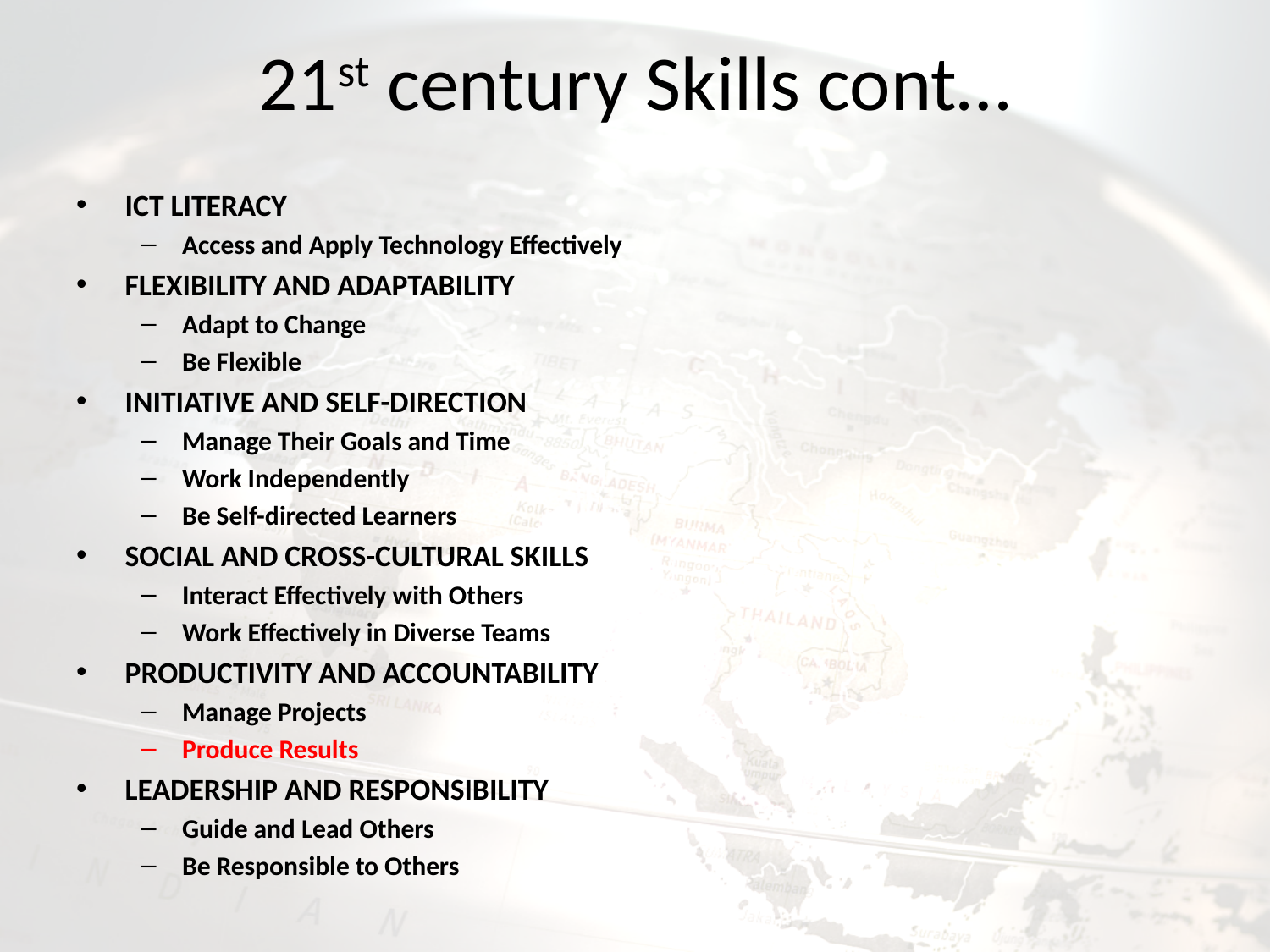

# 21st century Skills cont…
ICT LITERACY
Access and Apply Technology Effectively
FLEXIBILITY AND ADAPTABILITY
Adapt to Change
Be Flexible
INITIATIVE AND SELF-DIRECTION
Manage Their Goals and Time
Work Independently
Be Self-directed Learners
SOCIAL AND CROSS-CULTURAL SKILLS
Interact Effectively with Others
Work Effectively in Diverse Teams
PRODUCTIVITY AND ACCOUNTABILITY
Manage Projects
Produce Results
LEADERSHIP AND RESPONSIBILITY
Guide and Lead Others
Be Responsible to Others